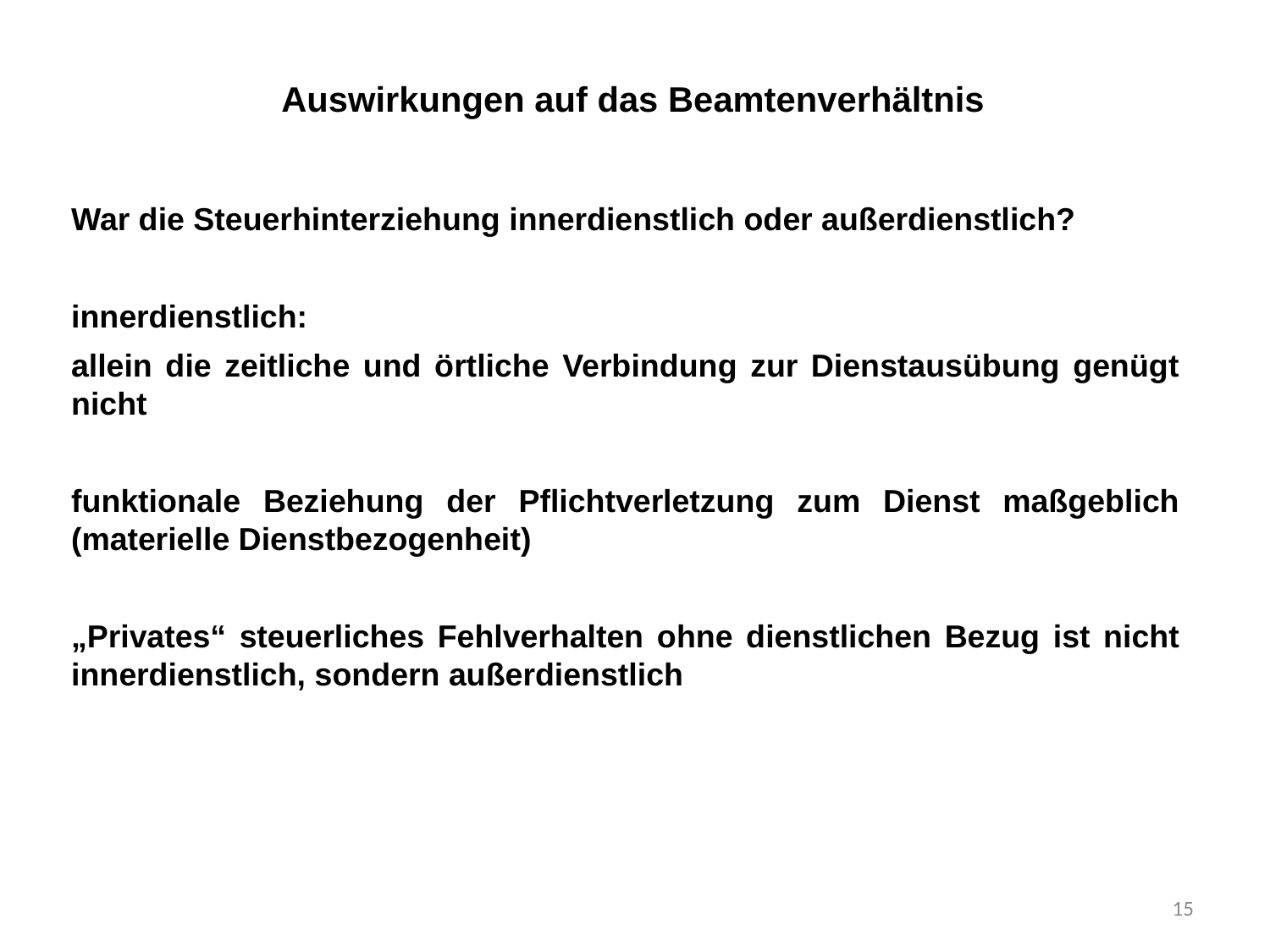

# Auswirkungen auf das Beamtenverhältnis

War die Steuerhinterziehung innerdienstlich oder außerdienstlich?

innerdienstlich:
allein die zeitliche und örtliche Verbindung zur Dienstausübung genügt nicht

funktionale Beziehung der Pflichtverletzung zum Dienst maßgeblich (materielle Dienstbezogenheit)

„Privates“ steuerliches Fehlverhalten ohne dienstlichen Bezug ist nicht innerdienstlich, sondern außerdienstlich
15